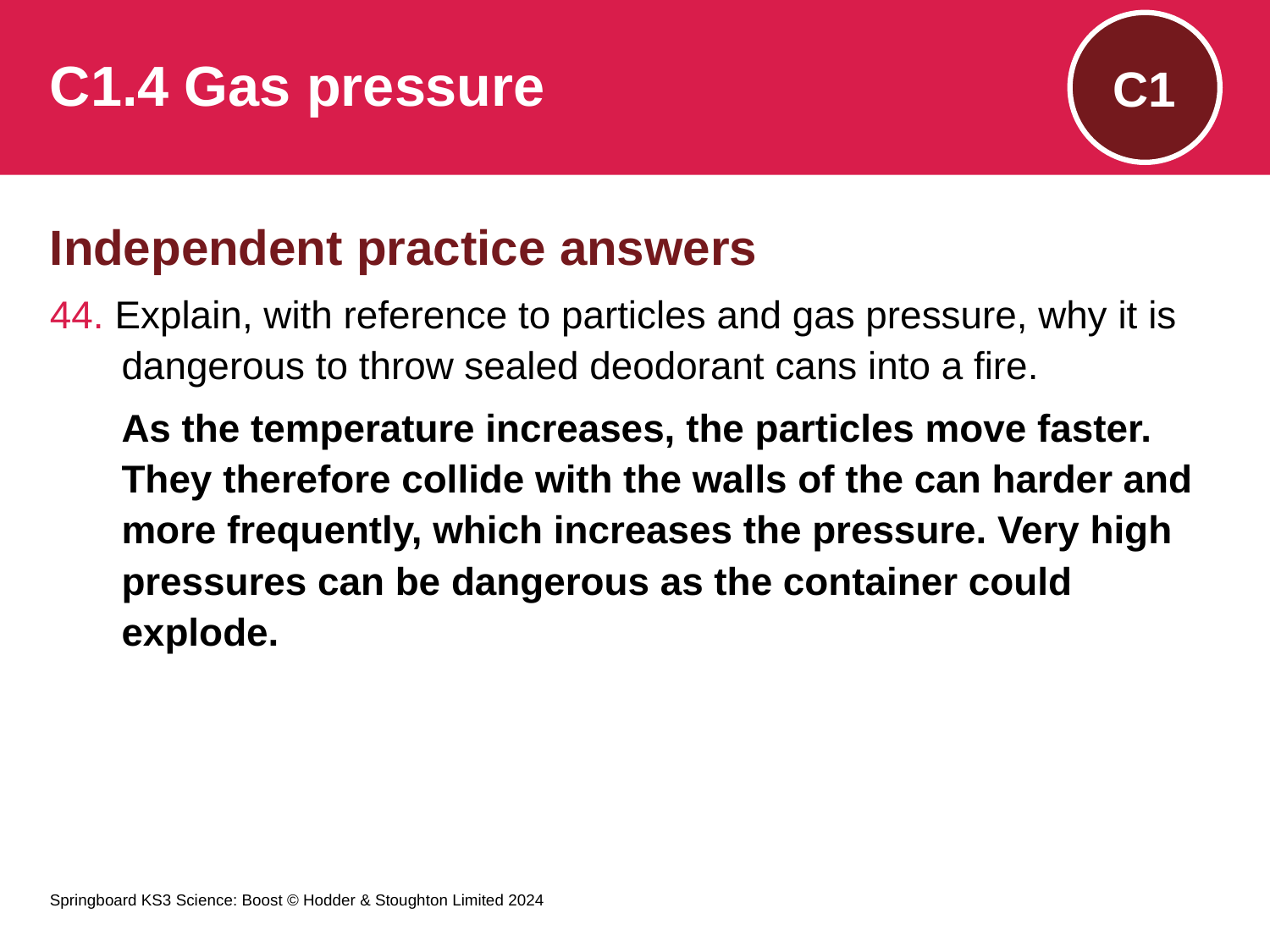

# C1.4 Gas pressure
C1
Independent practice answers
44. Explain, with reference to particles and gas pressure, why it is dangerous to throw sealed deodorant cans into a fire.
As the temperature increases, the particles move faster. They therefore collide with the walls of the can harder and more frequently, which increases the pressure. Very high pressures can be dangerous as the container could explode.

Springboard KS3 Science: Boost © Hodder & Stoughton Limited 2024